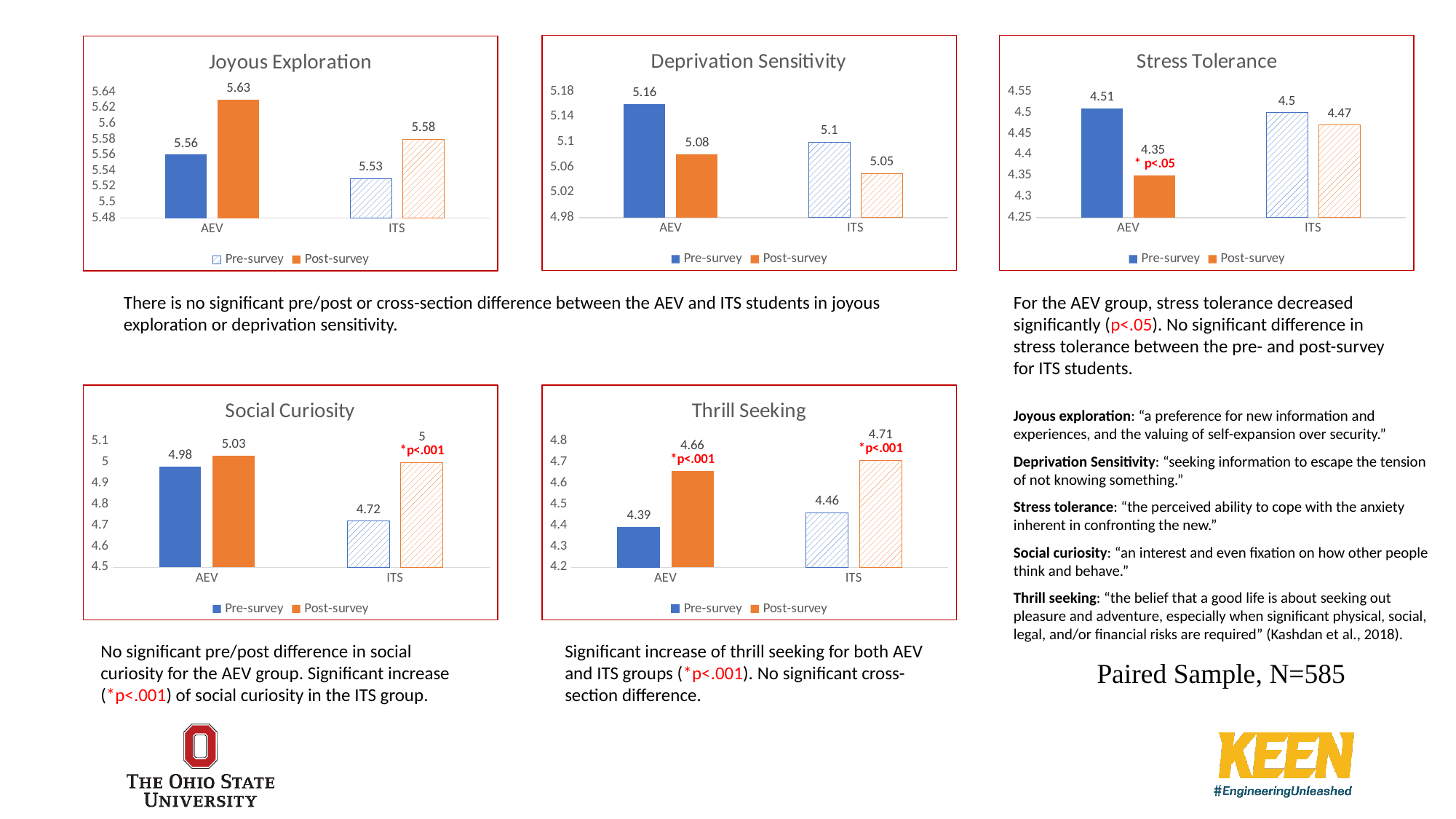

### Chart: Deprivation Sensitivity

| Category | Pre-survey | Post-survey |
|---|---|---|
| AEV | 5.16 | 5.08 |
| ITS | 5.1 | 5.05 |

### Chart: Stress Tolerance

| Category | Pre-survey | Post-survey |
|---|---|---|
| AEV | 4.51 | 4.35 |
| ITS | 4.5 | 4.47 |

[unsupported chart]

There is no significant pre/post or cross-section difference between the AEV and ITS students in joyous exploration or deprivation sensitivity.
For the AEV group, stress tolerance decreased significantly (p<.05). No significant difference in stress tolerance between the pre- and post-survey for ITS students.

### Chart: Social Curiosity

| Category | Pre-survey | Post-survey |
|---|---|---|
| AEV | 4.98 | 5.03 |
| ITS | 4.72 | 5.0 |

### Chart: Thrill Seeking

| Category | Pre-survey | Post-survey |
|---|---|---|
| AEV | 4.39 | 4.66 |
| ITS | 4.46 | 4.71 |
Joyous exploration: “a preference for new information and experiences, and the valuing of self-expansion over security.”
Deprivation Sensitivity: “seeking information to escape the tension of not knowing something.”
Stress tolerance: “the perceived ability to cope with the anxiety inherent in confronting the new.”
Social curiosity: “an interest and even fixation on how other people think and behave.”
Thrill seeking: “the belief that a good life is about seeking out pleasure and adventure, especially when significant physical, social, legal, and/or financial risks are required” (Kashdan et al., 2018).
No significant pre/post difference in social curiosity for the AEV group. Significant increase (*p<.001) of social curiosity in the ITS group.
Significant increase of thrill seeking for both AEV and ITS groups (*p<.001). No significant cross-section difference.
Paired Sample, N=585